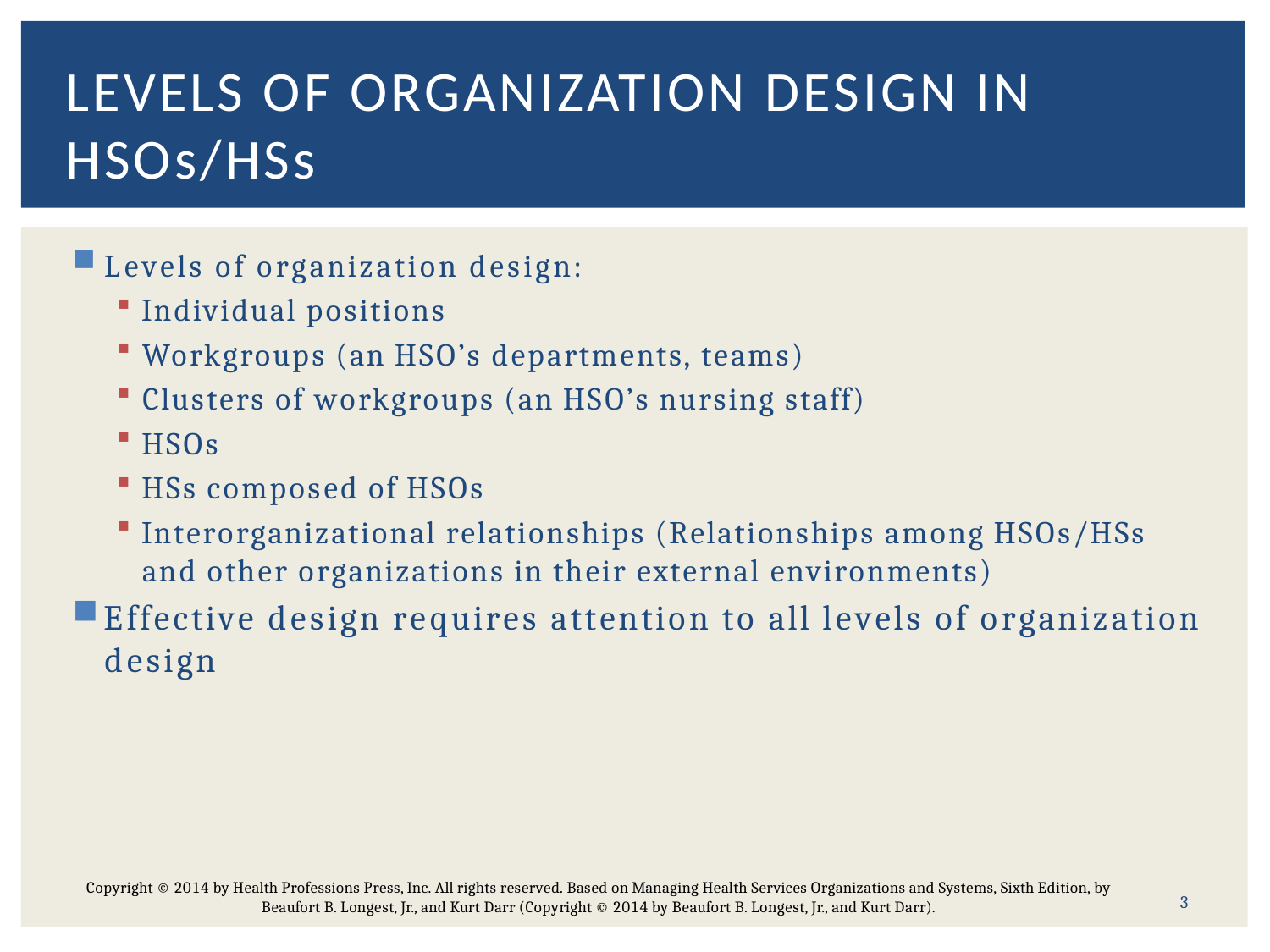

# Levels of organization design in HSOs/HSs
Levels of organization design:
Individual positions
Workgroups (an HSO’s departments, teams)
Clusters of workgroups (an HSO’s nursing staff)
HSOs
HSs composed of HSOs
Interorganizational relationships (Relationships among HSOs/HSs and other organizations in their external environments)
Effective design requires attention to all levels of organization design

3